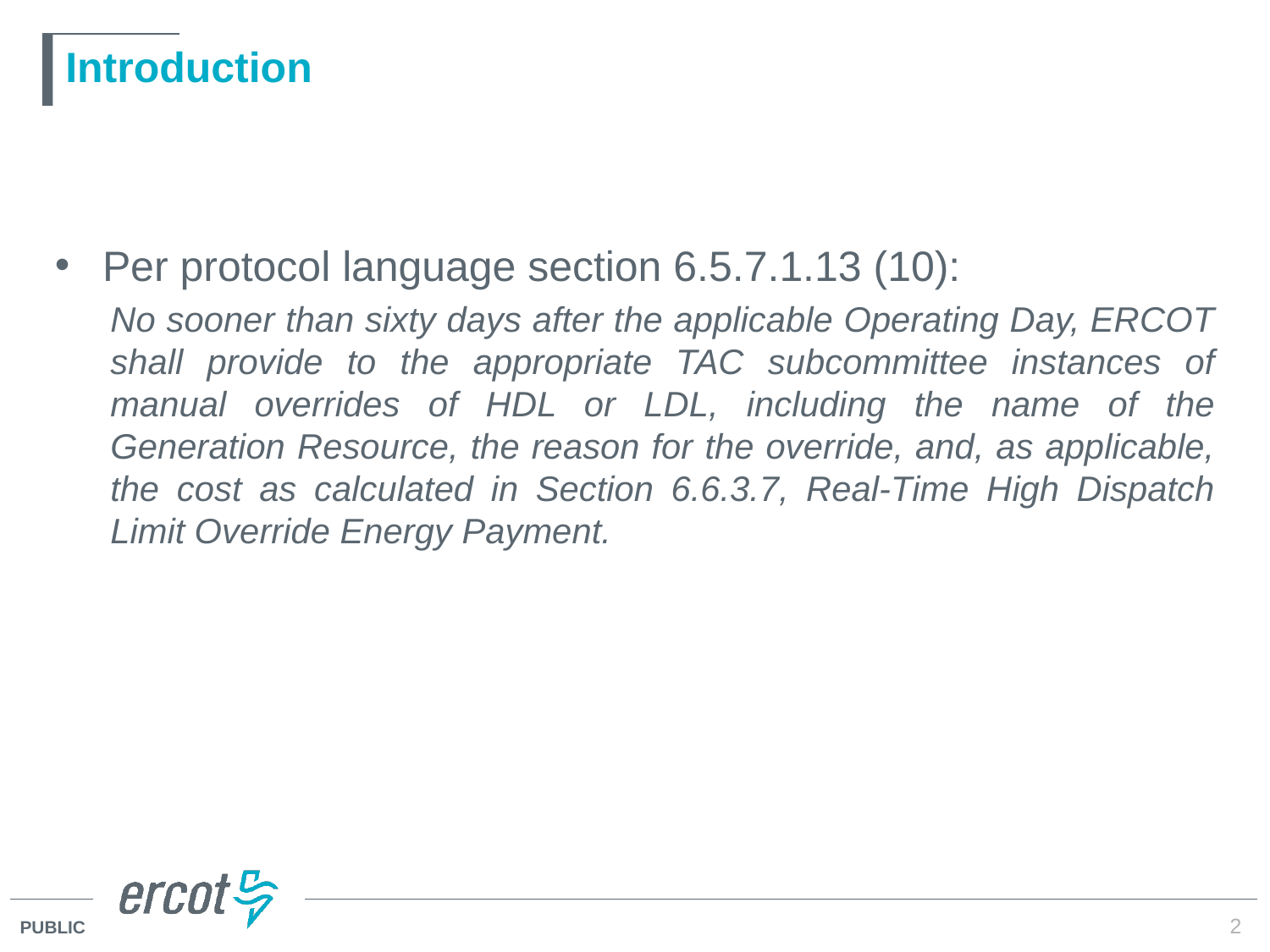

# Introduction
Per protocol language section 6.5.7.1.13 (10):
No sooner than sixty days after the applicable Operating Day, ERCOT shall provide to the appropriate TAC subcommittee instances of manual overrides of HDL or LDL, including the name of the Generation Resource, the reason for the override, and, as applicable, the cost as calculated in Section 6.6.3.7, Real-Time High Dispatch Limit Override Energy Payment.

2